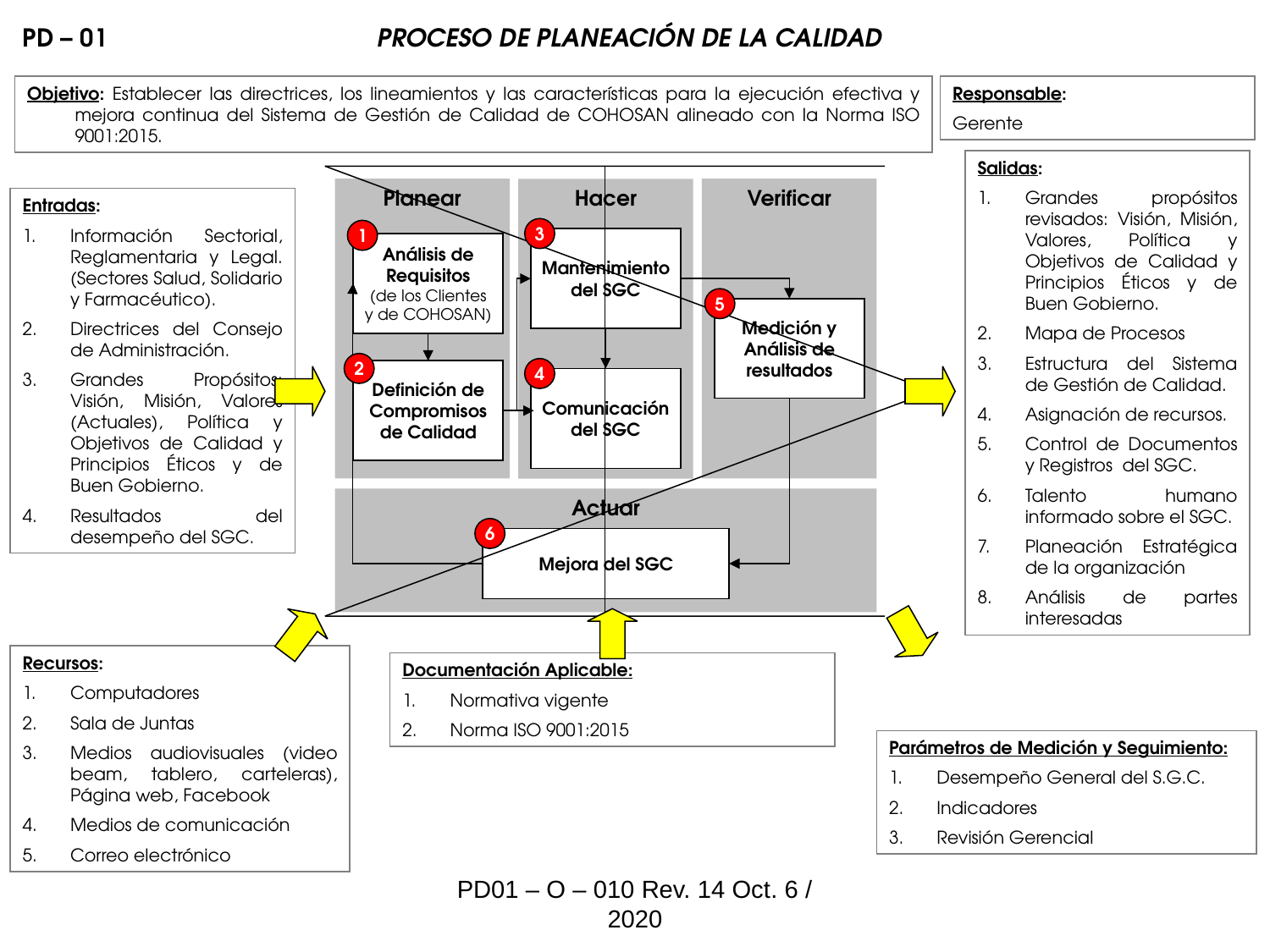

PD – 01
PROCESO DE PLANEACIÓN DE LA CALIDAD
Objetivo: Establecer las directrices, los lineamientos y las características para la ejecución efectiva y mejora continua del Sistema de Gestión de Calidad de COHOSAN alineado con la Norma ISO 9001:2015.
Responsable:
Gerente
Salidas:
Grandes propósitos revisados: Visión, Misión, Valores, Política y Objetivos de Calidad y Principios Éticos y de Buen Gobierno.
Mapa de Procesos
Estructura del Sistema de Gestión de Calidad.
Asignación de recursos.
Control de Documentos y Registros  del SGC.
Talento humano informado sobre el SGC.
Planeación Estratégica de la organización
Análisis de partes interesadas

Planear
Verificar
Hacer
Entradas:
Información Sectorial, Reglamentaria y Legal. (Sectores Salud, Solidario y Farmacéutico).
Directrices del Consejo de Administración.
Grandes Propósitos: Visión, Misión, Valores (Actuales), Política y Objetivos de Calidad y Principios Éticos y de Buen Gobierno.
Resultados del desempeño del SGC.
3
1
Mantenimiento
del SGC
Análisis de
Requisitos
(de los Clientes
y de COHOSAN)
5
Medición y
Análisis de
resultados
2
4
Definición de
Compromisos
de Calidad

Comunicación
del SGC

Actuar
6
Mejora del SGC

Recursos:
Computadores
Sala de Juntas
Medios audiovisuales (video beam, tablero, carteleras), Página web, Facebook
Medios de comunicación
Correo electrónico
Documentación Aplicable:
Normativa vigente
Norma ISO 9001:2015
Parámetros de Medición y Seguimiento:
Desempeño General del S.G.C.
Indicadores
Revisión Gerencial
PD01 – O – 010 Rev. 14 Oct. 6 / 2020